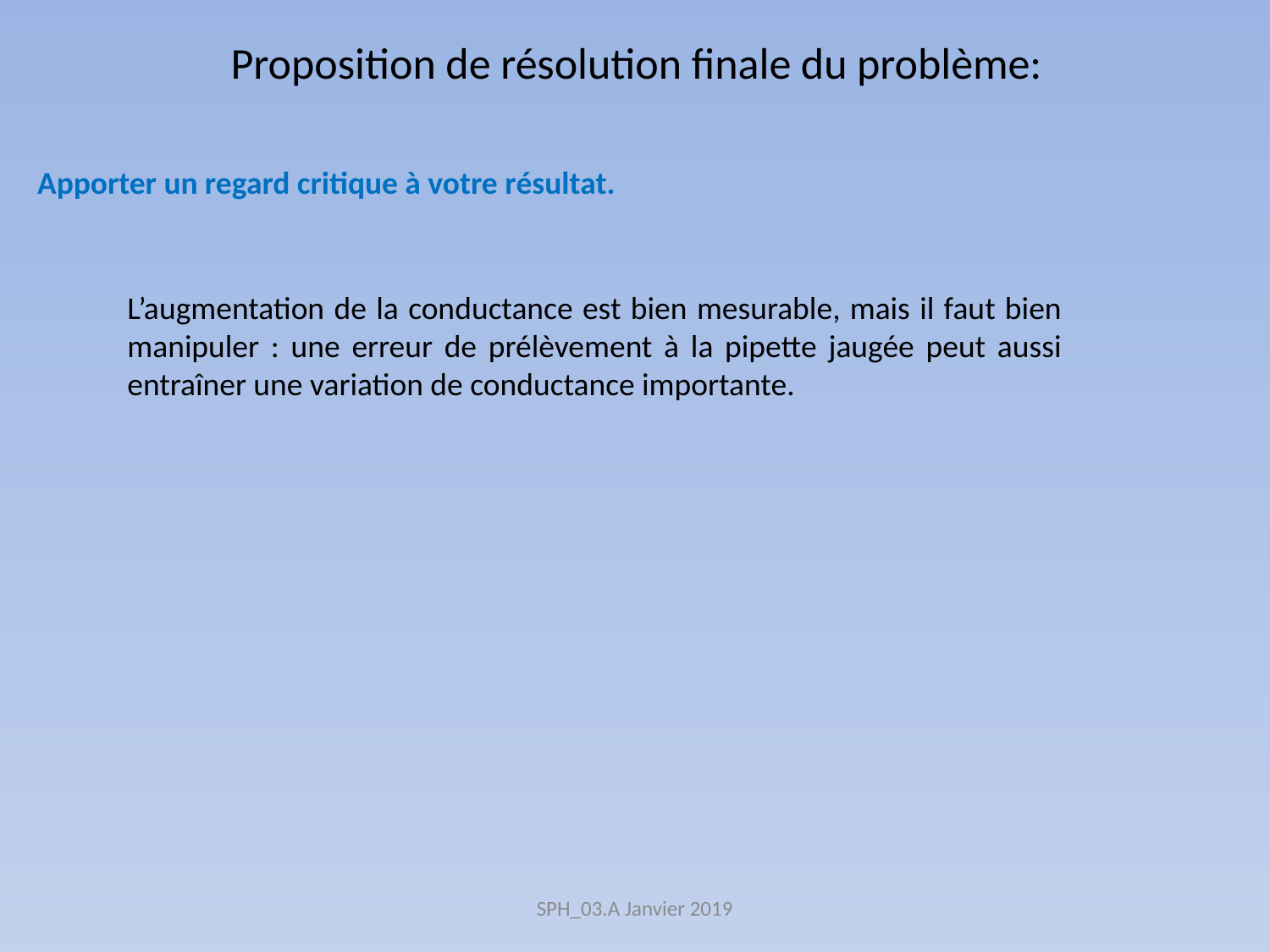

# Proposition de résolution finale du problème:
Apporter un regard critique à votre résultat.
L’augmentation de la conductance est bien mesurable, mais il faut bien manipuler : une erreur de prélèvement à la pipette jaugée peut aussi entraîner une variation de conductance importante.
SPH_03.A Janvier 2019